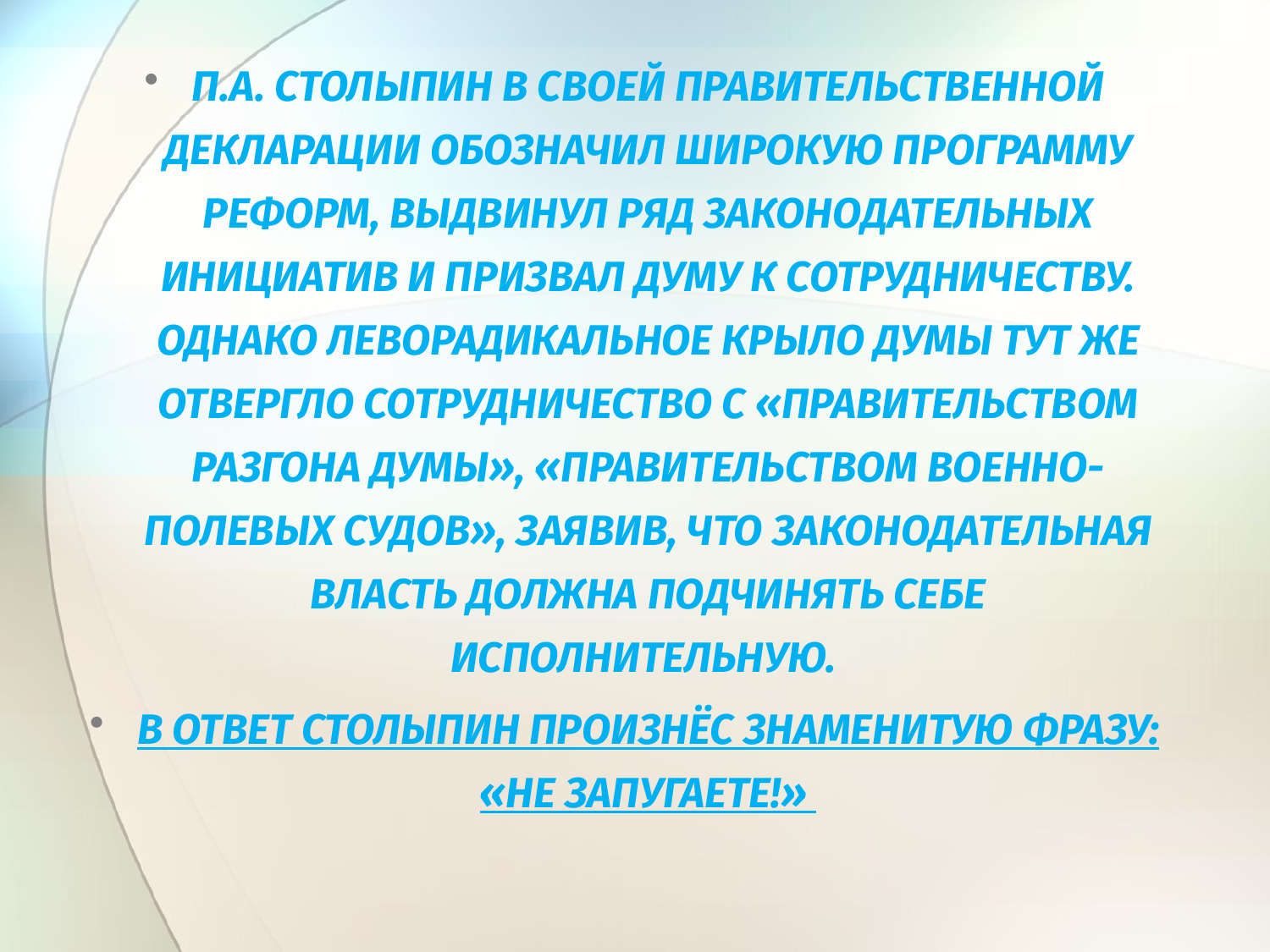

П.А. Столыпин в своей правительственной декларации обозначил широкую программу реформ, выдвинул ряд законодательных инициатив и призвал Думу к сотрудничеству. Однако леворадикальное крыло думы тут же отвергло сотрудничество с «правительством разгона Думы», «правительством военно-полевых судов», заявив, что законодательная власть должна подчинять себе исполнительную.
В ответ Столыпин произнёс знаменитую фразу: «Не запугаете!»